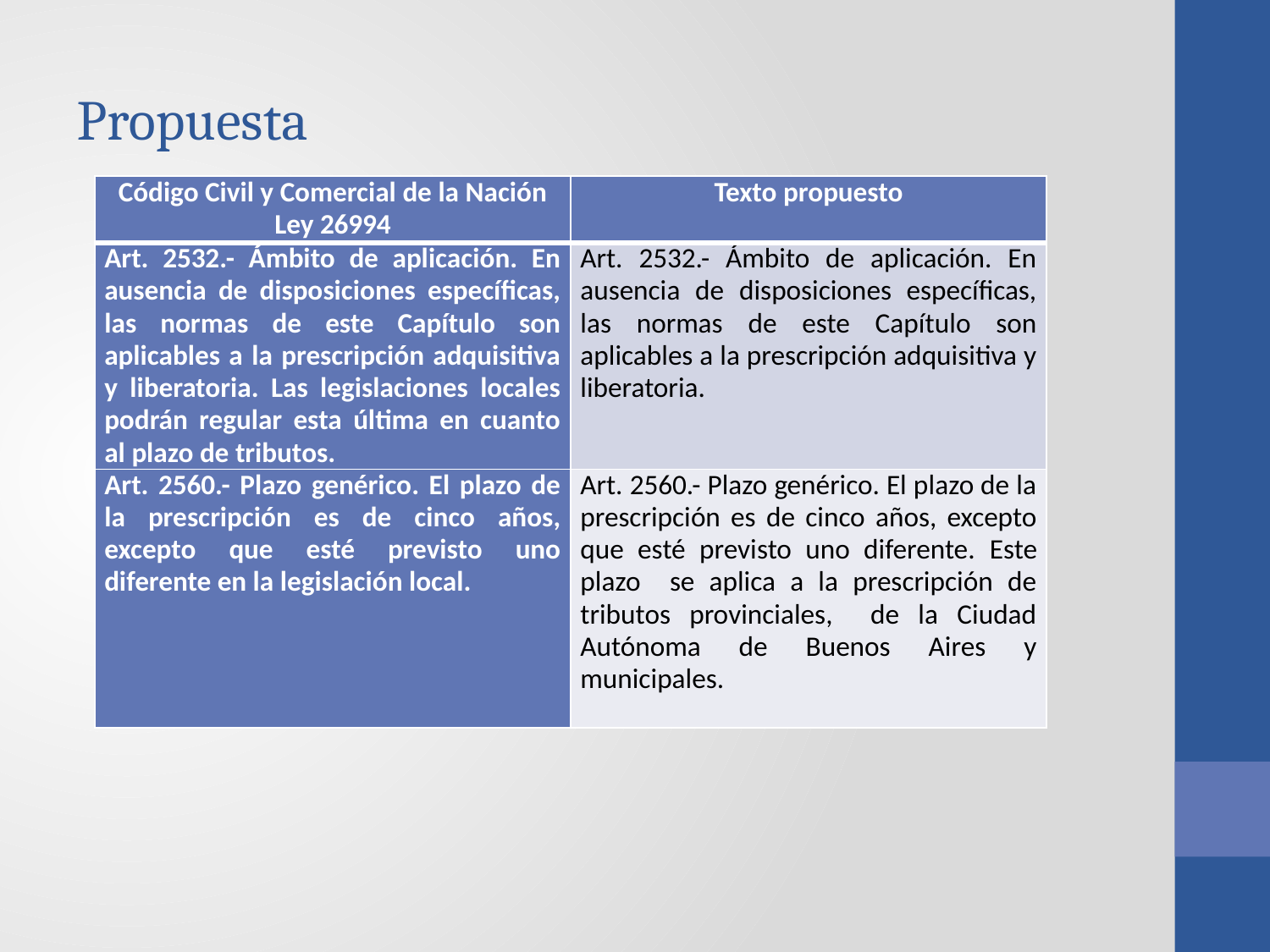

# Propuesta
| Código Civil y Comercial de la Nación Ley 26994 | Texto propuesto |
| --- | --- |
| Art. 2532.- Ámbito de aplicación. En ausencia de disposiciones específicas, las normas de este Capítulo son aplicables a la prescripción adquisitiva y liberatoria. Las legislaciones locales podrán regular esta última en cuanto al plazo de tributos. | Art. 2532.- Ámbito de aplicación. En ausencia de disposiciones específicas, las normas de este Capítulo son aplicables a la prescripción adquisitiva y liberatoria. |
| Art. 2560.- Plazo genérico. El plazo de la prescripción es de cinco años, excepto que esté previsto uno diferente en la legislación local. | Art. 2560.- Plazo genérico. El plazo de la prescripción es de cinco años, excepto que esté previsto uno diferente. Este plazo se aplica a la prescripción de tributos provinciales, de la Ciudad Autónoma de Buenos Aires y municipales. |